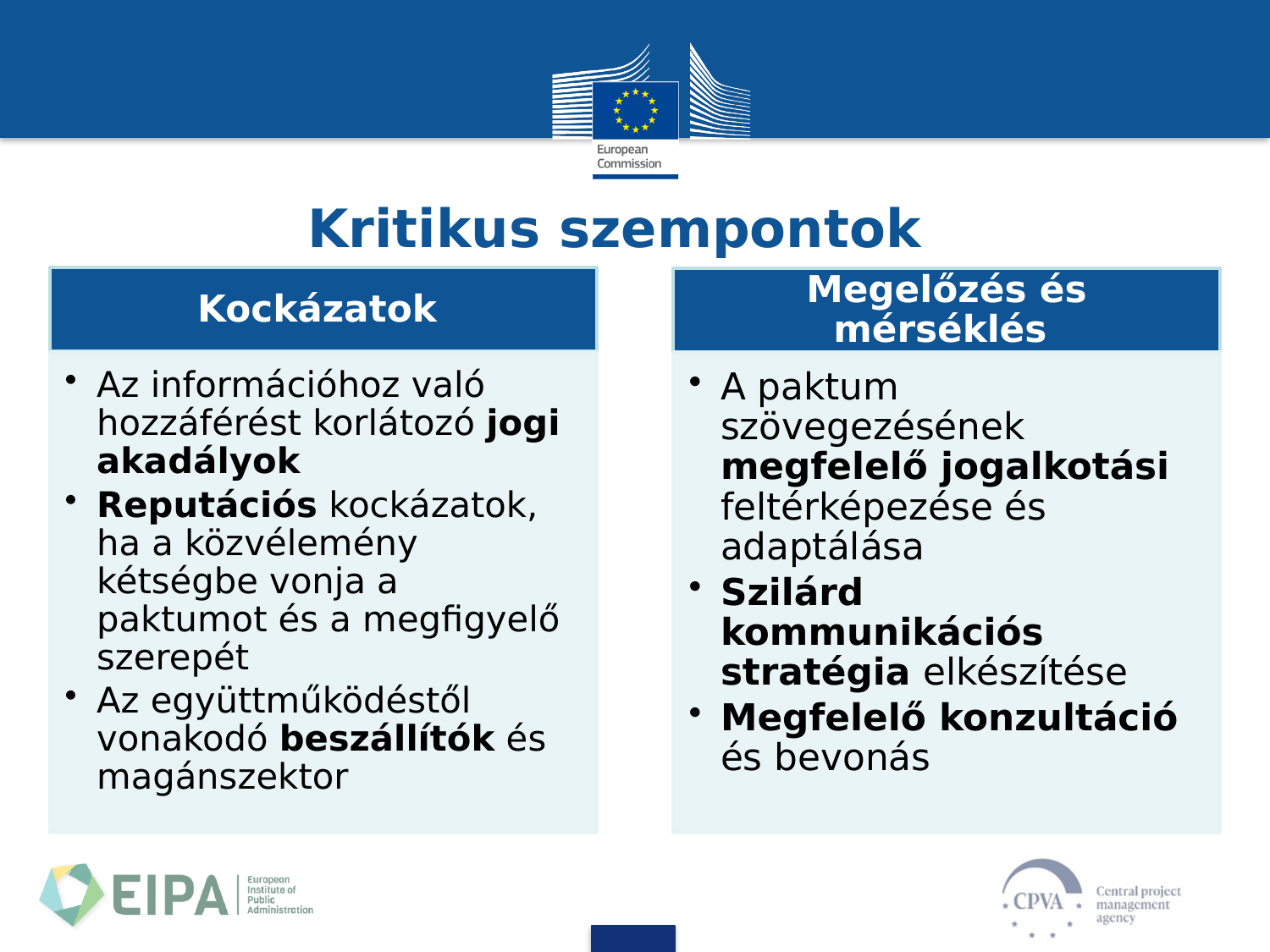

# Kritikus szempontok
Kockázatok
Az információhoz való hozzáférést korlátozó jogi akadályok
Reputációs kockázatok, ha a közvélemény kétségbe vonja a paktumot és a megfigyelő szerepét
Az együttműködéstől vonakodó beszállítók és magánszektor
Megelőzés és mérséklés
A paktum szövegezésének megfelelő jogalkotási feltérképezése és adaptálása
Szilárd kommunikációs stratégia elkészítése
Megfelelő konzultáció és bevonás